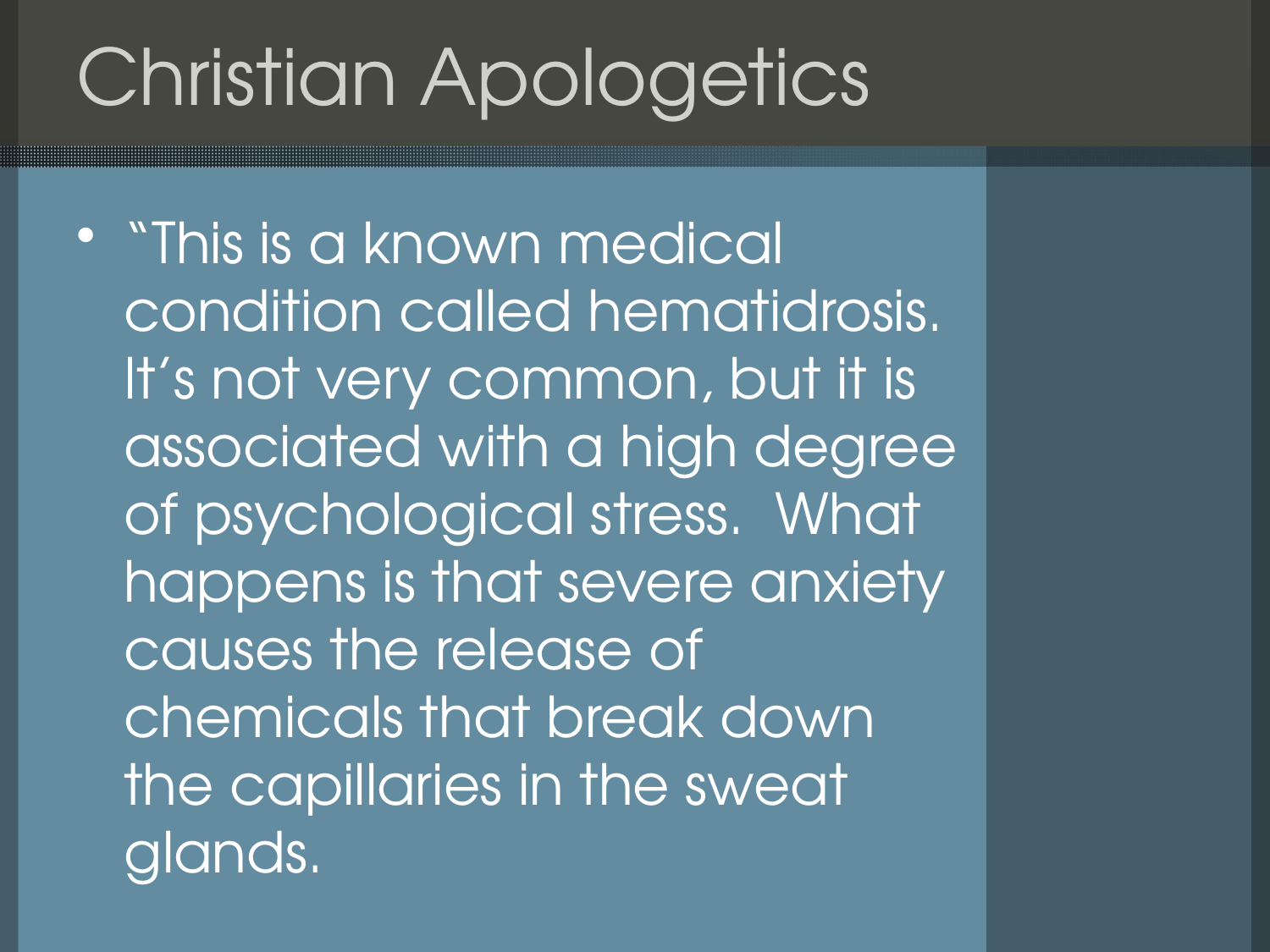

# Christian Apologetics
“This is a known medical condition called hematidrosis.  It’s not very common, but it is associated with a high degree of psychological stress.  What happens is that severe anxiety causes the release of chemicals that break down the capillaries in the sweat glands.